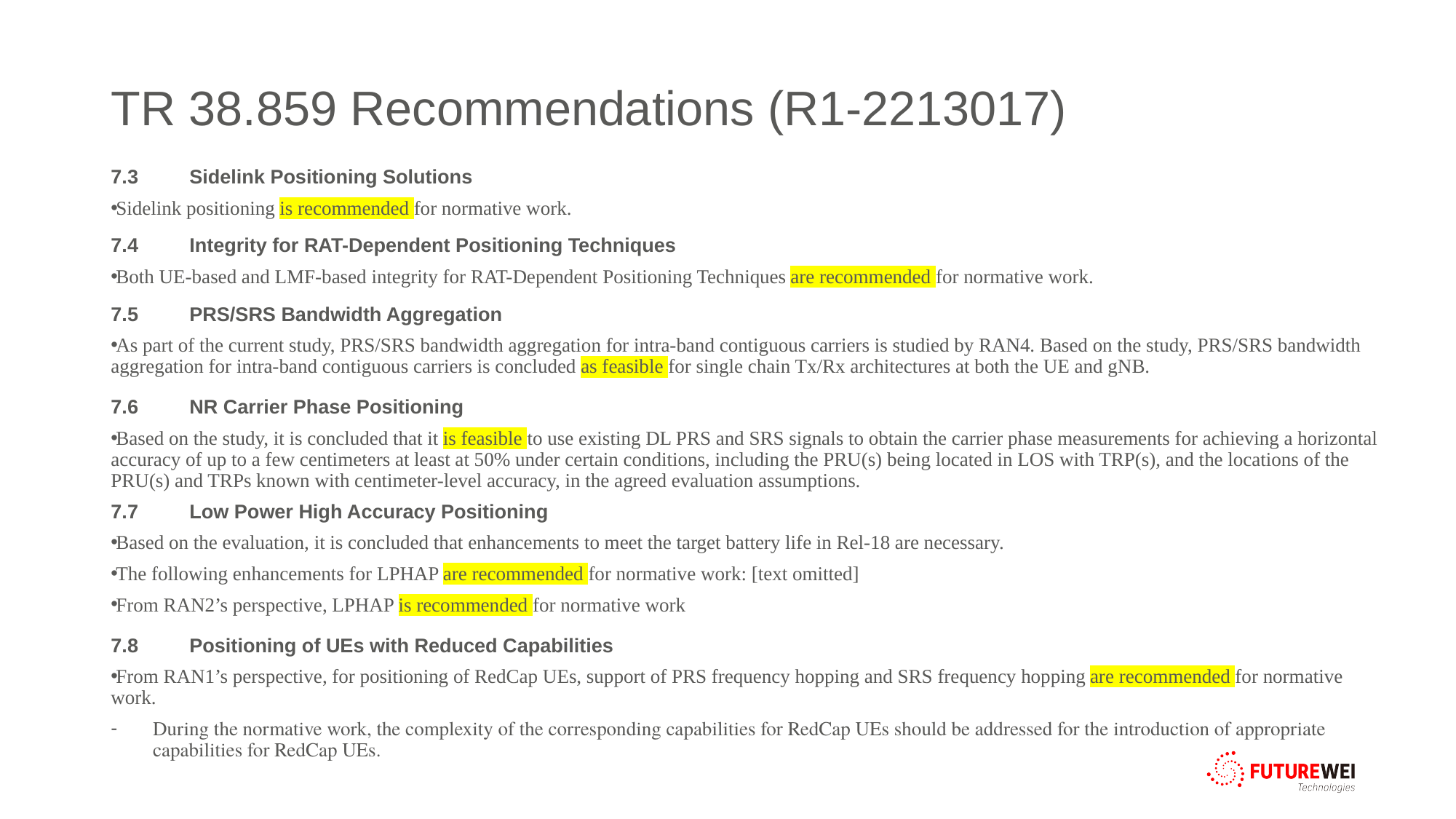

# TR 38.859 Recommendations (R1-2213017)
7.3	Sidelink Positioning Solutions
Sidelink positioning is recommended for normative work.
7.4	Integrity for RAT-Dependent Positioning Techniques
Both UE-based and LMF-based integrity for RAT-Dependent Positioning Techniques are recommended for normative work.
7.5	PRS/SRS Bandwidth Aggregation
As part of the current study, PRS/SRS bandwidth aggregation for intra-band contiguous carriers is studied by RAN4. Based on the study, PRS/SRS bandwidth aggregation for intra-band contiguous carriers is concluded as feasible for single chain Tx/Rx architectures at both the UE and gNB.
7.6	NR Carrier Phase Positioning
Based on the study, it is concluded that it is feasible to use existing DL PRS and SRS signals to obtain the carrier phase measurements for achieving a horizontal accuracy of up to a few centimeters at least at 50% under certain conditions, including the PRU(s) being located in LOS with TRP(s), and the locations of the PRU(s) and TRPs known with centimeter-level accuracy, in the agreed evaluation assumptions.
7.7	Low Power High Accuracy Positioning
Based on the evaluation, it is concluded that enhancements to meet the target battery life in Rel-18 are necessary.
The following enhancements for LPHAP are recommended for normative work: [text omitted]
From RAN2’s perspective, LPHAP is recommended for normative work
7.8	Positioning of UEs with Reduced Capabilities
From RAN1’s perspective, for positioning of RedCap UEs, support of PRS frequency hopping and SRS frequency hopping are recommended for normative work.
During the normative work, the complexity of the corresponding capabilities for RedCap UEs should be addressed for the introduction of appropriate capabilities for RedCap UEs.